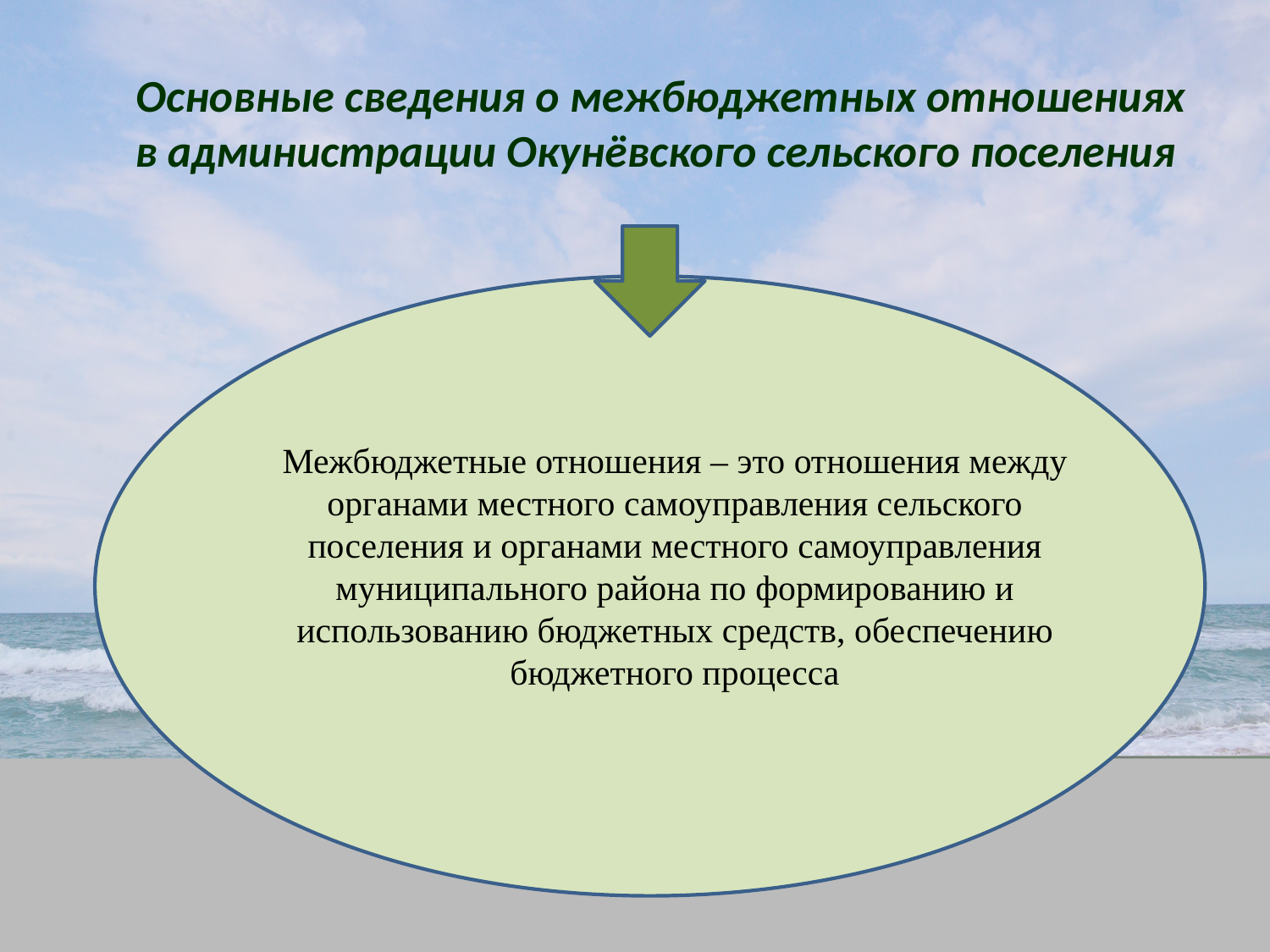

# Основные сведения о межбюджетных отношениях в администрации Окунёвского сельского поселения

Межбюджетные отношения – это отношения между органами местного самоуправления сельского поселения и органами местного самоуправления муниципального района по формированию и использованию бюджетных средств, обеспечению бюджетного процесса